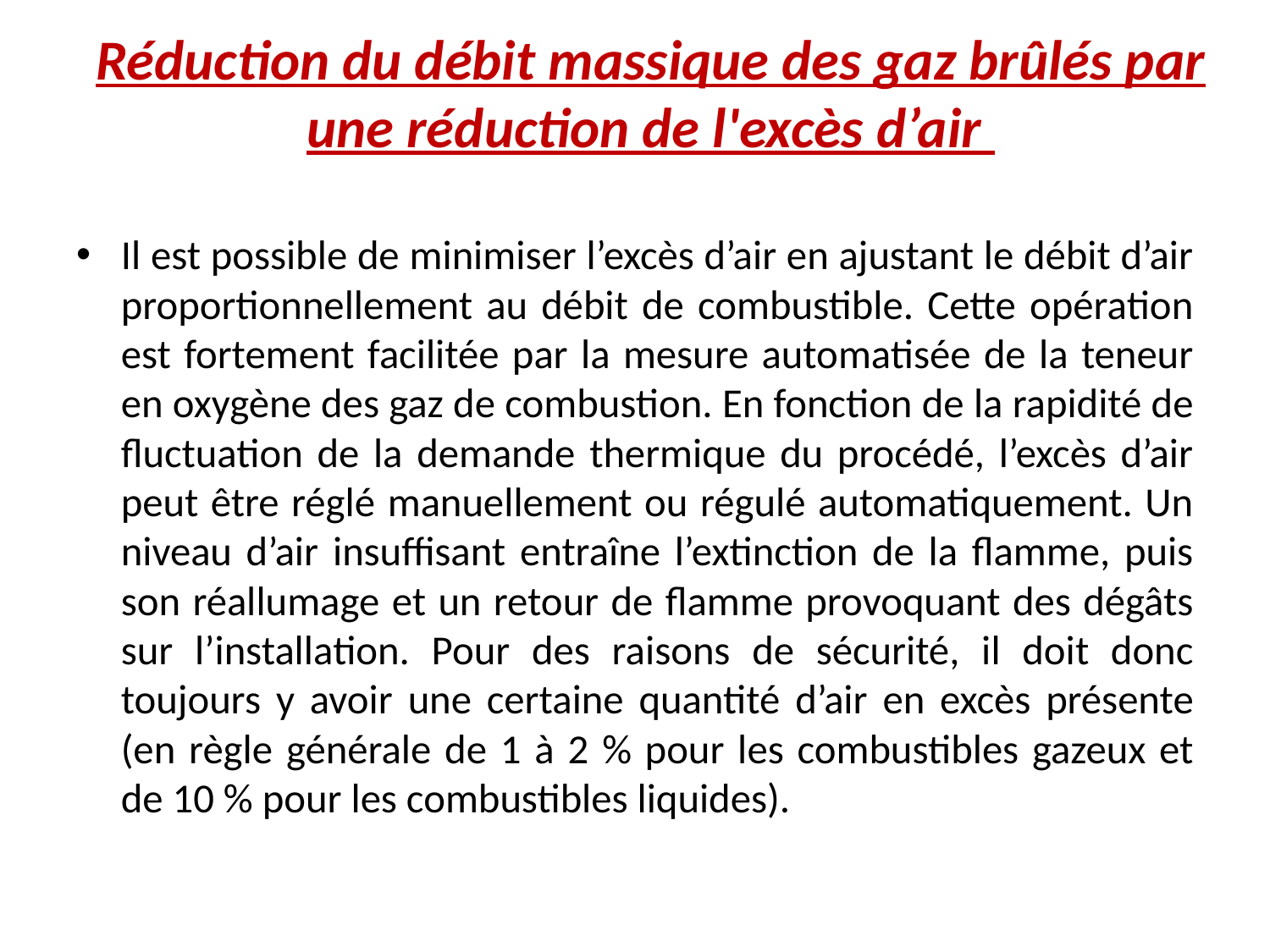

# Réduction du débit massique des gaz brûlés par une réduction de l'excès d’air
Il est possible de minimiser l’excès d’air en ajustant le débit d’air proportionnellement au débit de combustible. Cette opération est fortement facilitée par la mesure automatisée de la teneur en oxygène des gaz de combustion. En fonction de la rapidité de fluctuation de la demande thermique du procédé, l’excès d’air peut être réglé manuellement ou régulé automatiquement. Un niveau d’air insuffisant entraîne l’extinction de la flamme, puis son réallumage et un retour de flamme provoquant des dégâts sur l’installation. Pour des raisons de sécurité, il doit donc toujours y avoir une certaine quantité d’air en excès présente (en règle générale de 1 à 2 % pour les combustibles gazeux et de 10 % pour les combustibles liquides).